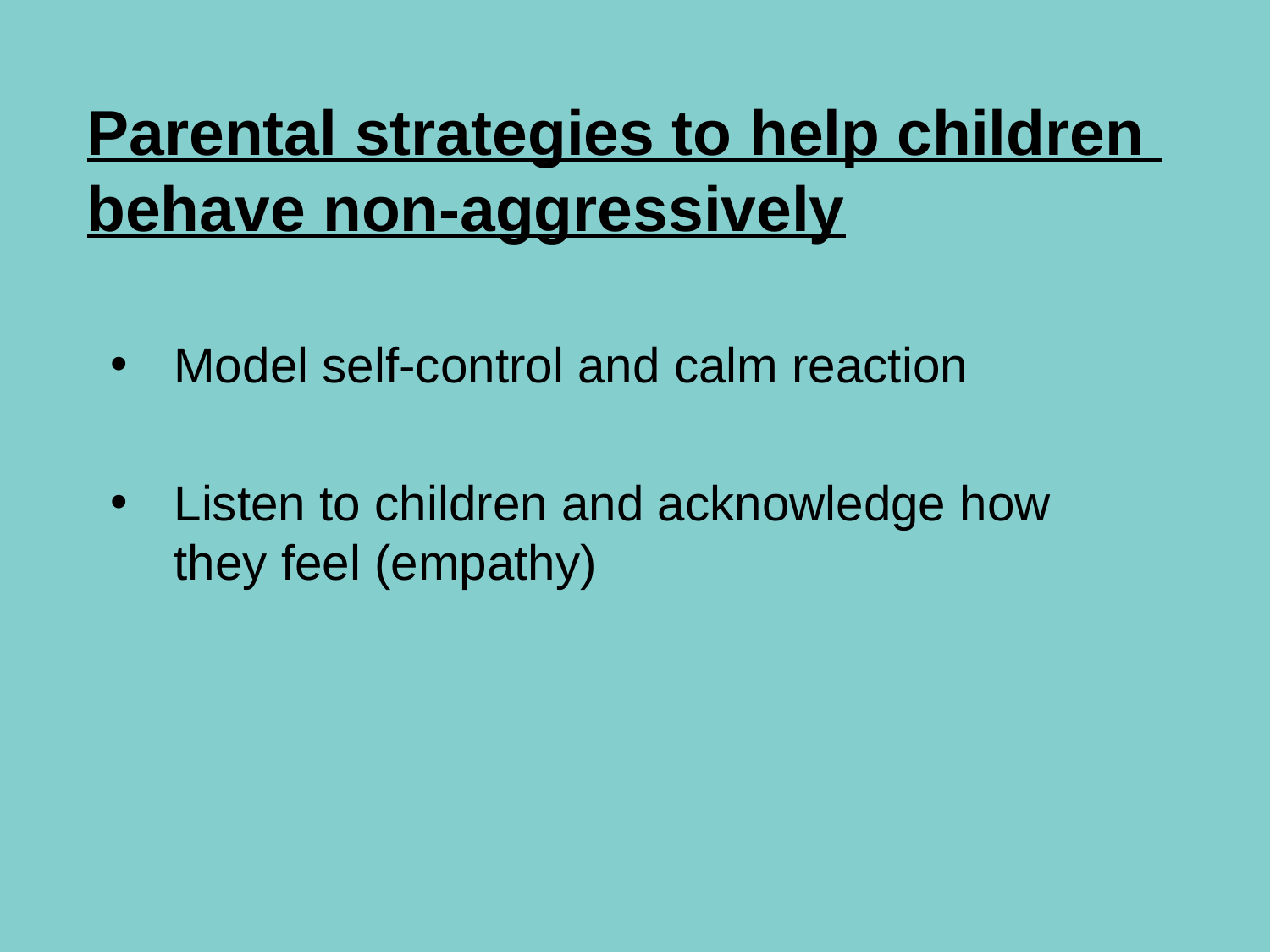

# Parental strategies to help children behave non-aggressively

Model self-control and calm reaction

Listen to children and acknowledge how they feel (empathy)